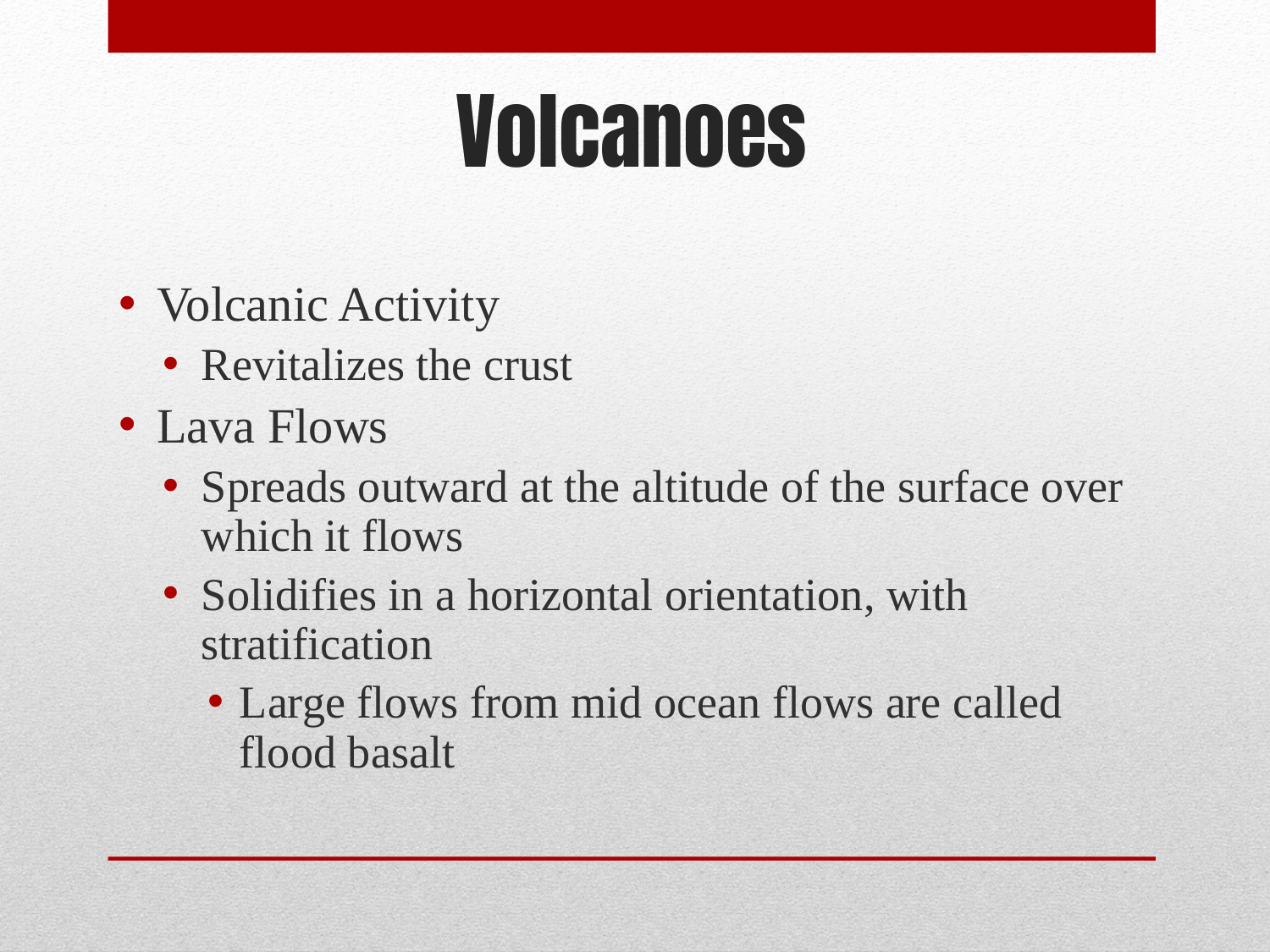

# Volcanoes
Volcanic Activity
Revitalizes the crust
Lava Flows
Spreads outward at the altitude of the surface over which it flows
Solidifies in a horizontal orientation, with stratification
Large flows from mid ocean flows are called flood basalt